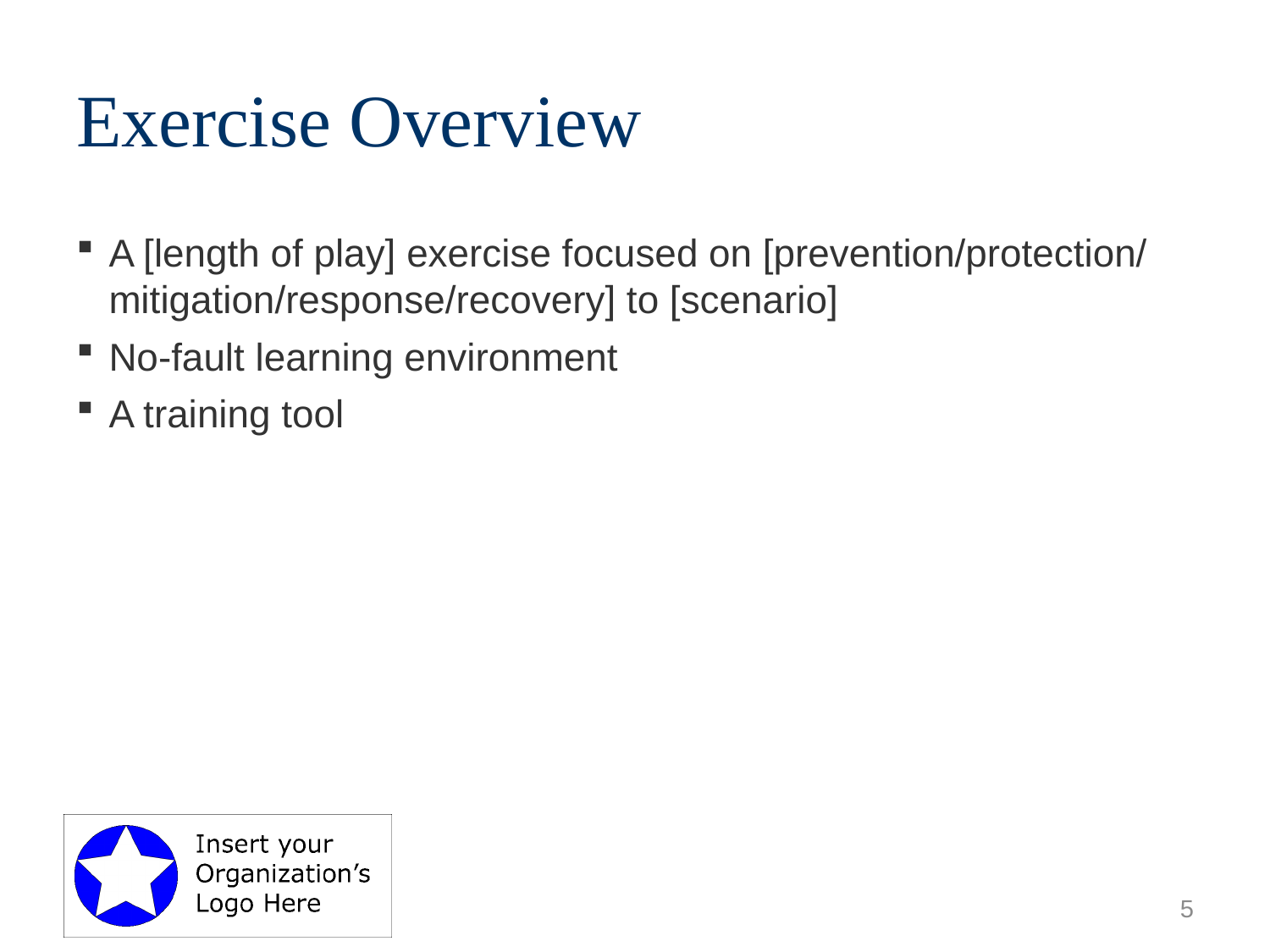

# Exercise Overview
A [length of play] exercise focused on [prevention/protection/ mitigation/response/recovery] to [scenario]
No-fault learning environment
A training tool
5